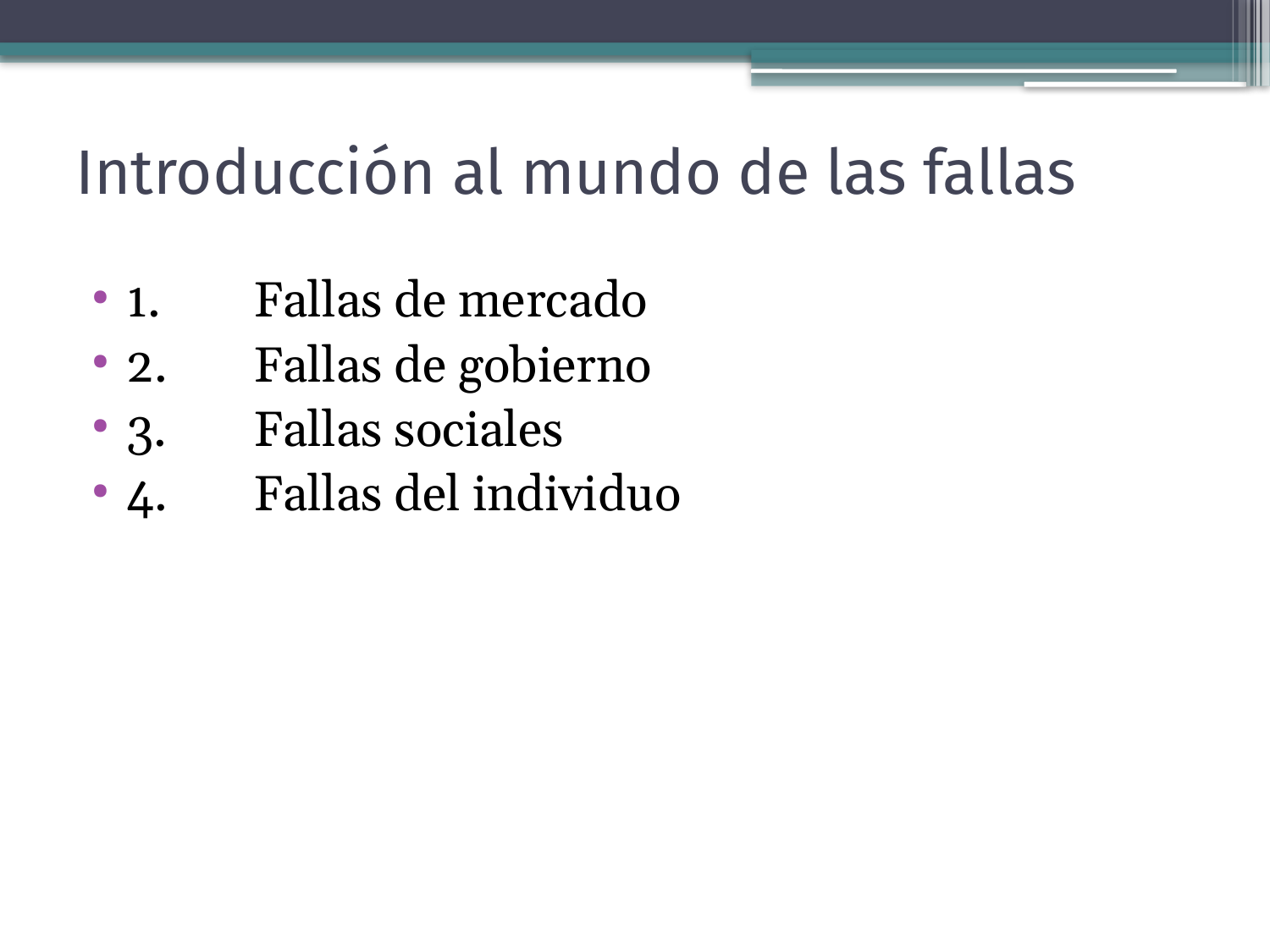

# Introducción al mundo de las fallas
1.	Fallas de mercado
2.	Fallas de gobierno
3. 	Fallas sociales
4.	Fallas del individuo